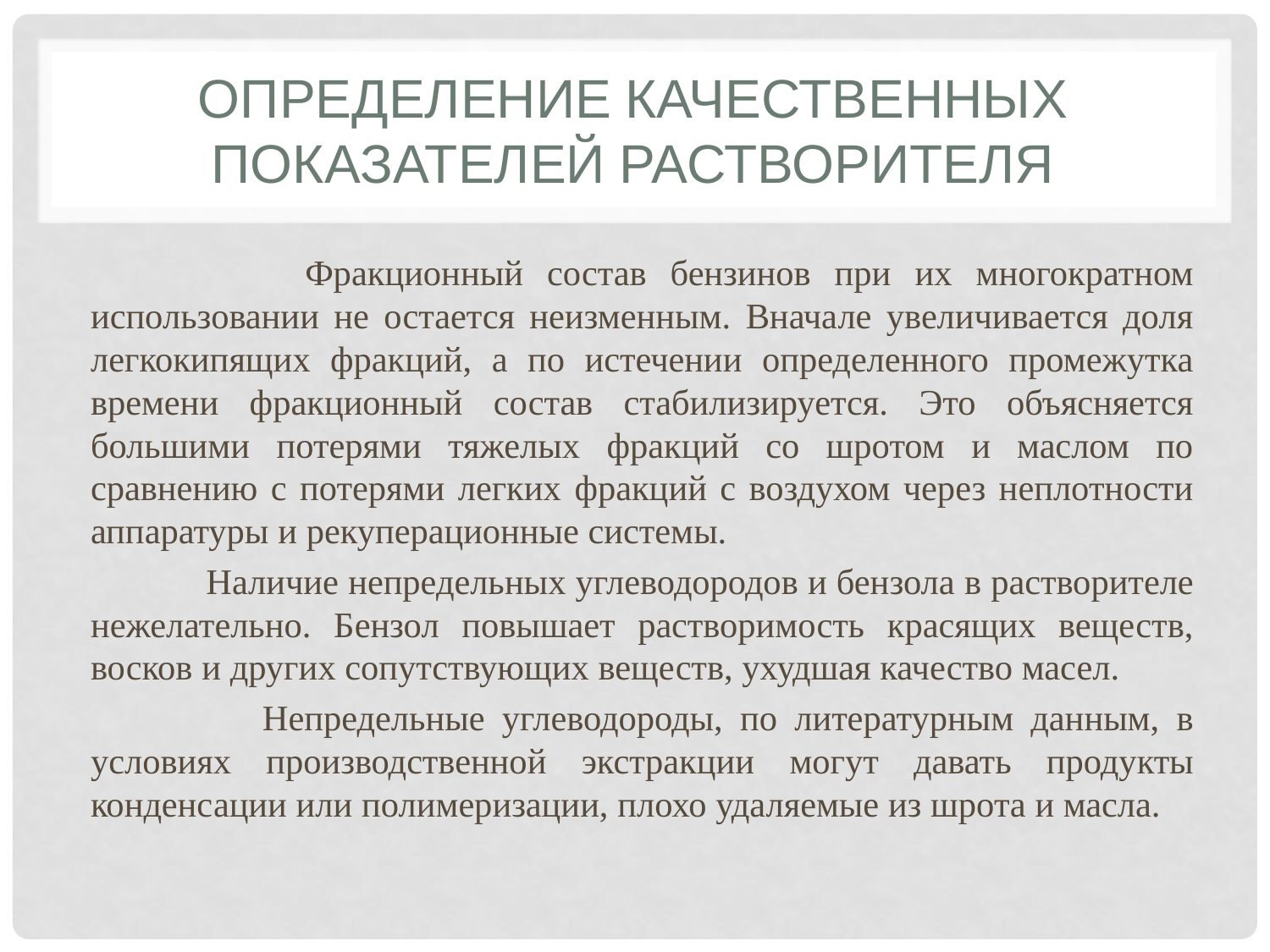

# Определение качественных показателей растворителя
         Фракционный состав бензинов при их многократном использовании не остается неизменным. Вначале увеличивается доля легкокипящих фракций, а по истечении определенного промежутка времени фракционный состав стабилизируется. Это объясняется большими потерями тяжелых фракций со шротом и маслом по сравнению с потерями легких фракций с воздухом через неплотности аппаратуры и рекуперационные системы.
            Наличие непредельных углеводородов и бензола в растворителе нежелательно. Бензол повышает растворимость красящих веществ, восков и других сопутствующих веществ, ухудшая качество масел.
          Непредельные углеводороды, по литературным данным, в условиях производственной экстракции могут давать продукты конденсации или полимеризации, плохо удаляемые из шрота и масла.